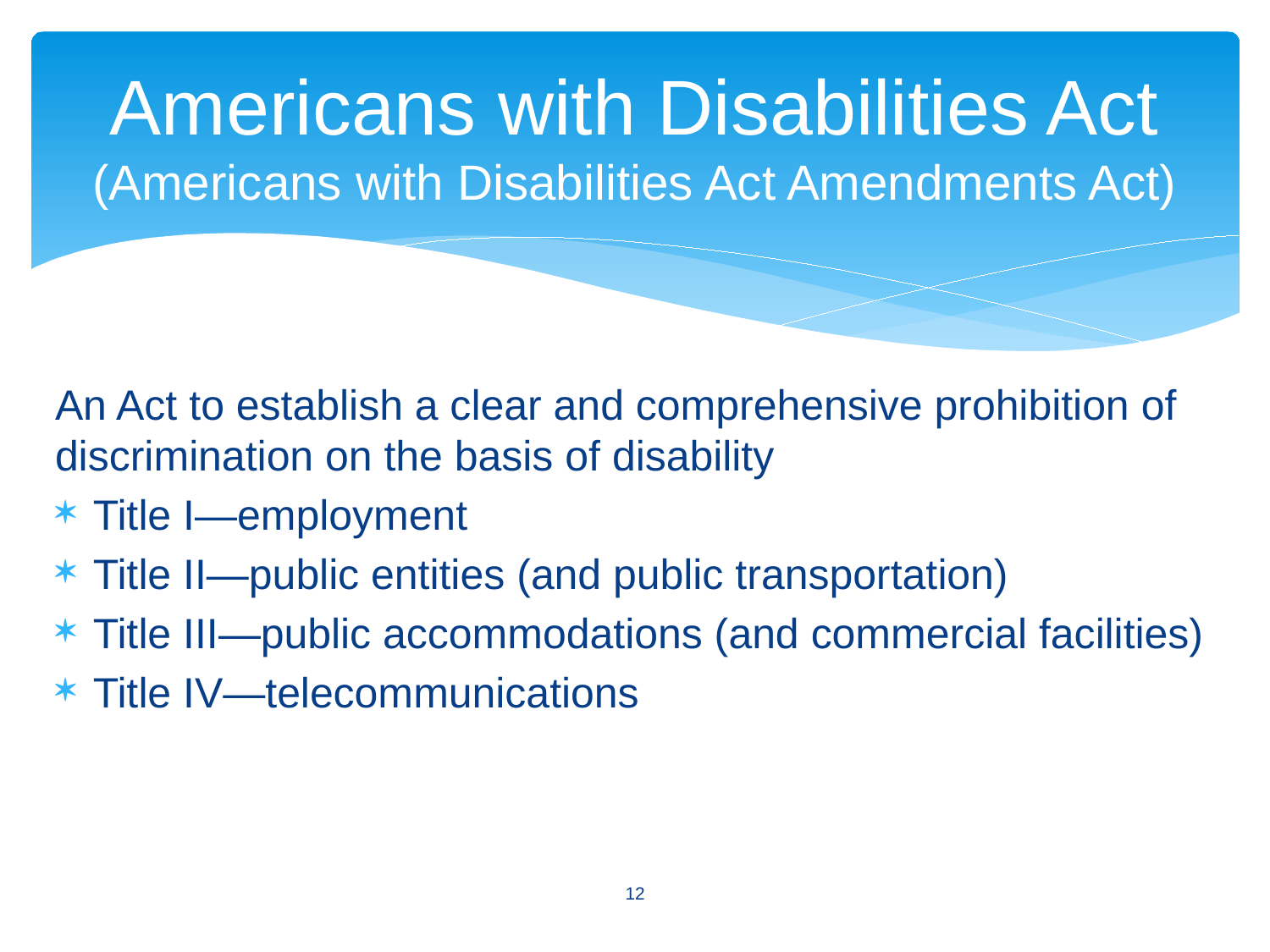

# Americans with Disabilities Act (Americans with Disabilities Act Amendments Act)
An Act to establish a clear and comprehensive prohibition of discrimination on the basis of disability
Title I—employment
Title II—public entities (and public transportation)
Title III—public accommodations (and commercial facilities)
Title IV—telecommunications

12